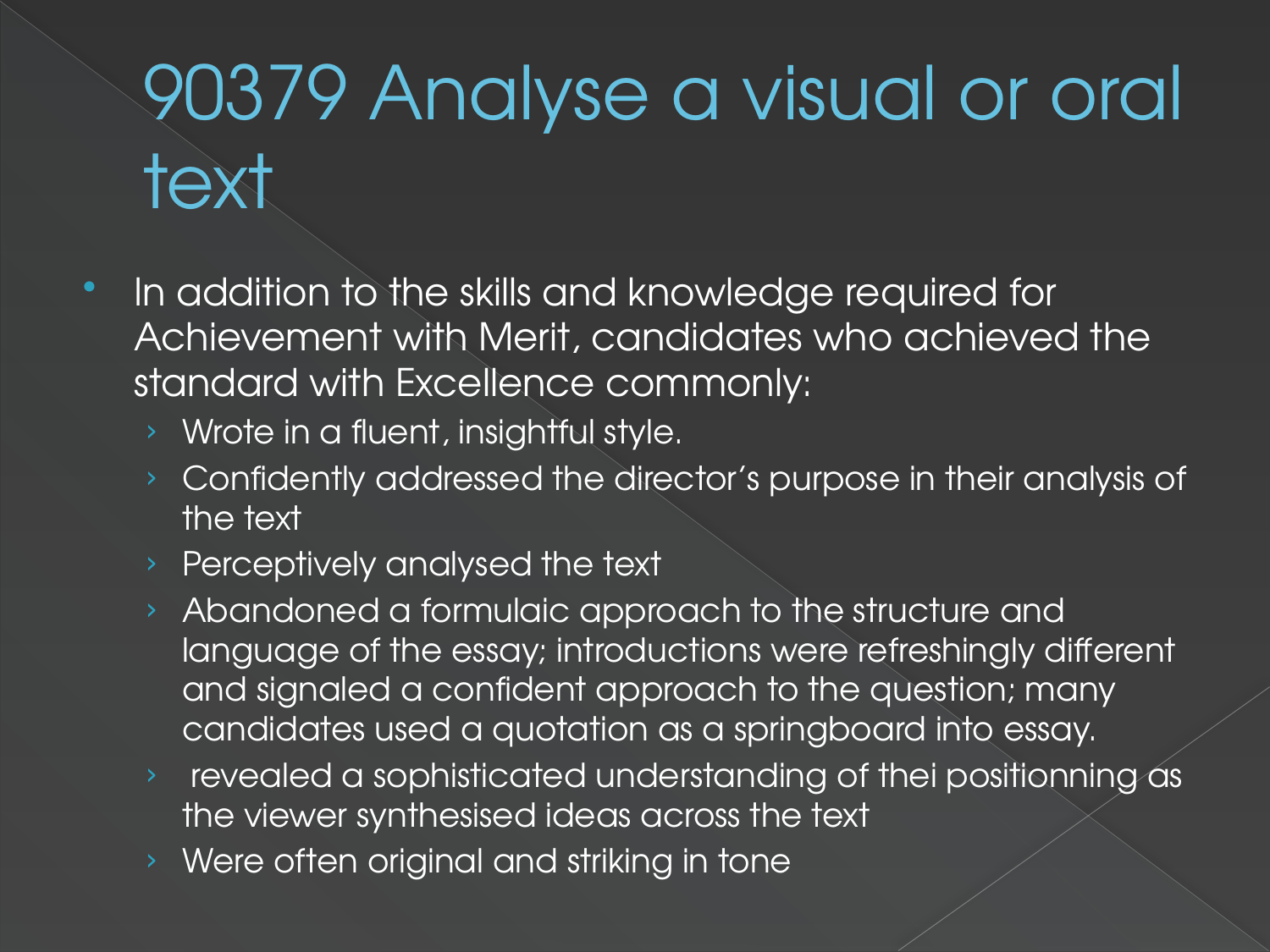

# 90379 Analyse a visual or oral text
In addition to the skills and knowledge required for Achievement with Merit, candidates who achieved the standard with Excellence commonly:
Wrote in a fluent, insightful style.
Confidently addressed the director’s purpose in their analysis of the text
Perceptively analysed the text
Abandoned a formulaic approach to the structure and language of the essay; introductions were refreshingly different and signaled a confident approach to the question; many candidates used a quotation as a springboard into essay.
 revealed a sophisticated understanding of thei positionning as the viewer synthesised ideas across the text
Were often original and striking in tone